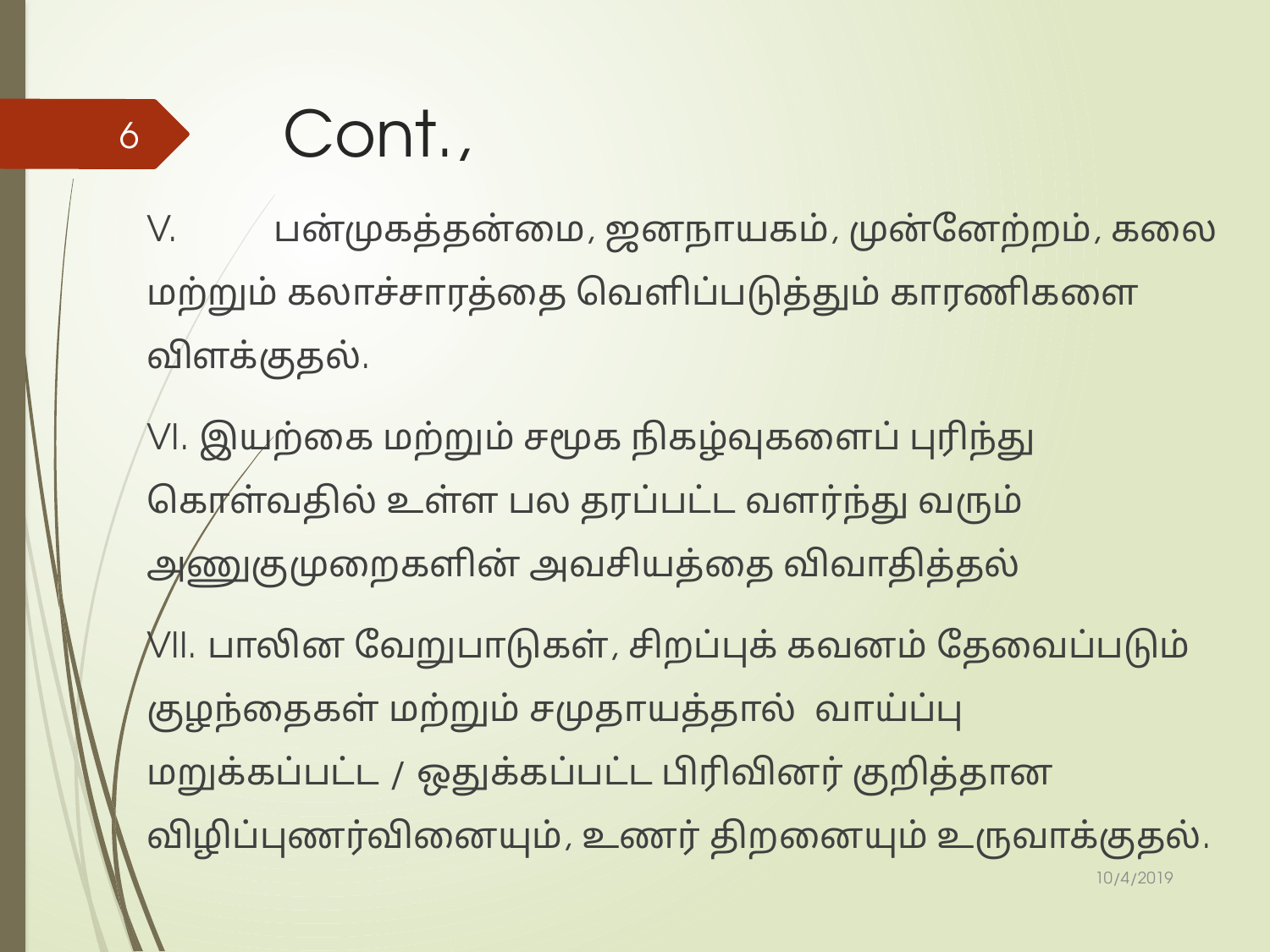

# Cont.,
6
V.	பன்முகத்தன்மை, ஜனநாயகம், முன்னேற்றம், கலை மற்றும் கலாச்சாரத்தை வெளிப்படுத்தும் காரணிகளை விளக்குதல்.
VI. இயற்கை மற்றும் சமூக நிகழ்வுகளைப் புரிந்து கொள்வதில் உள்ள பல தரப்பட்ட வளர்ந்து வரும் அணுகுமுறைகளின் அவசியத்தை விவாதித்தல்
VII. பாலின வேறுபாடுகள், சிறப்புக் கவனம் தேவைப்படும் குழந்தைகள் மற்றும் சமுதாயத்தால்  வாய்ப்பு மறுக்கப்பட்ட / ஒதுக்கப்பட்ட பிரிவினர் குறித்தான விழிப்புணர்வினையும், உணர் திறனையும் உருவாக்குதல்.

10/4/2019